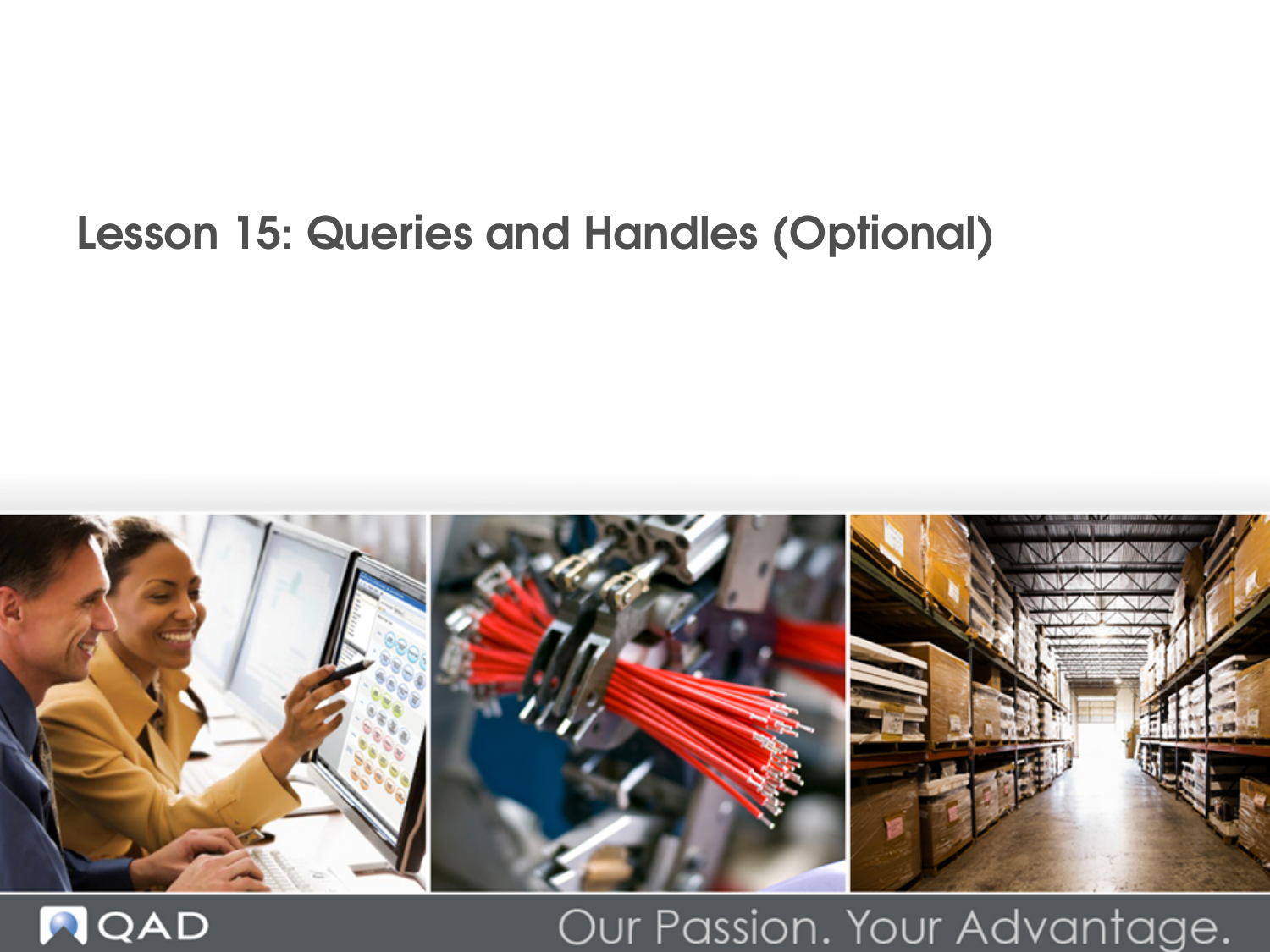

# Lesson 15: Queries and Handles (Optional)